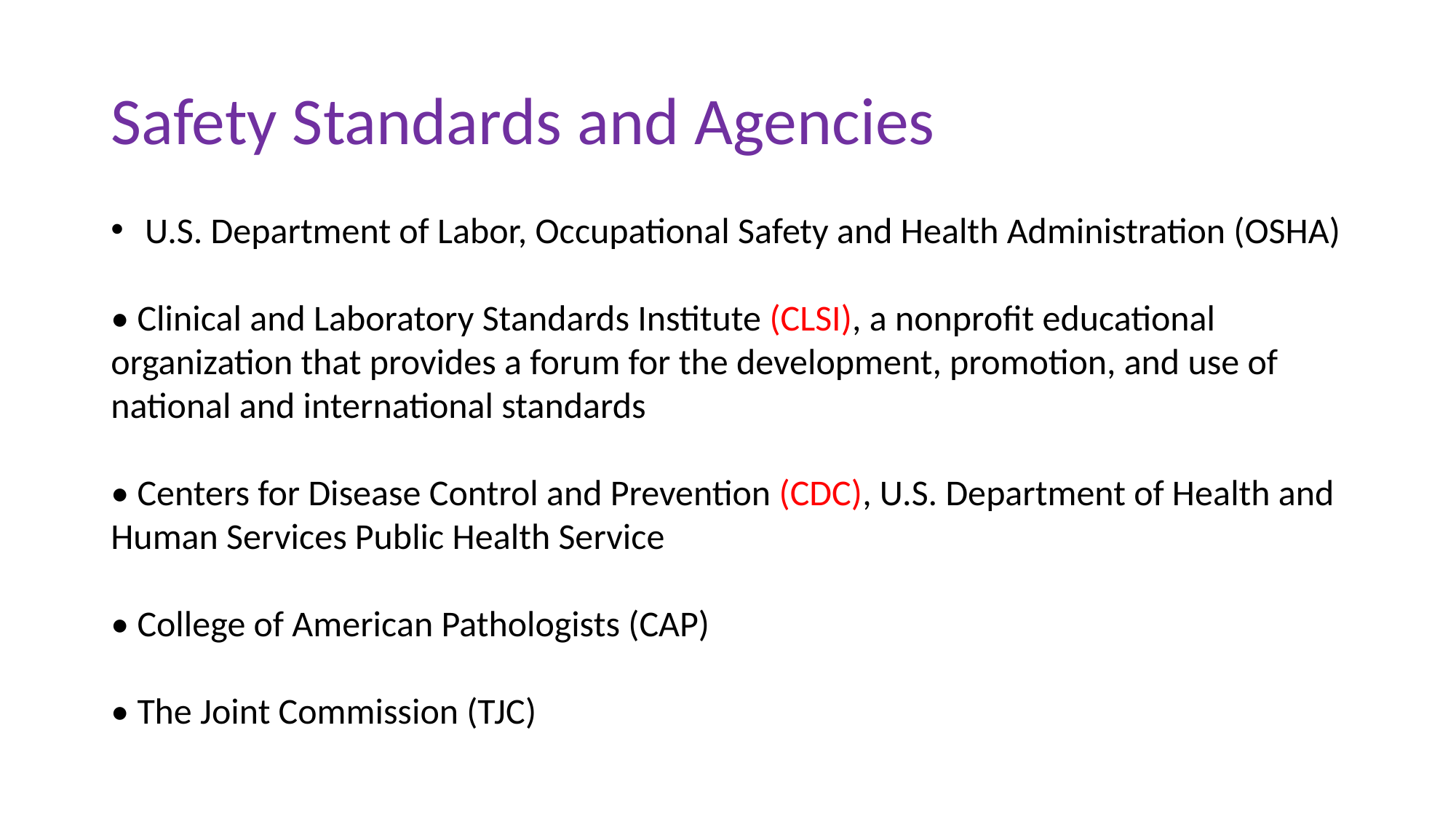

# Safety Standards and Agencies
U.S. Department of Labor, Occupational Safety and Health Administration (OSHA)

• Clinical and Laboratory Standards Institute (CLSI), a nonprofit educational   organization that provides a forum for the development, promotion, and use of national and international standards

• Centers for Disease Control and Prevention (CDC), U.S. Department of Health and Human Services Public Health Service

• College of American Pathologists (CAP)

• The Joint Commission (TJC)